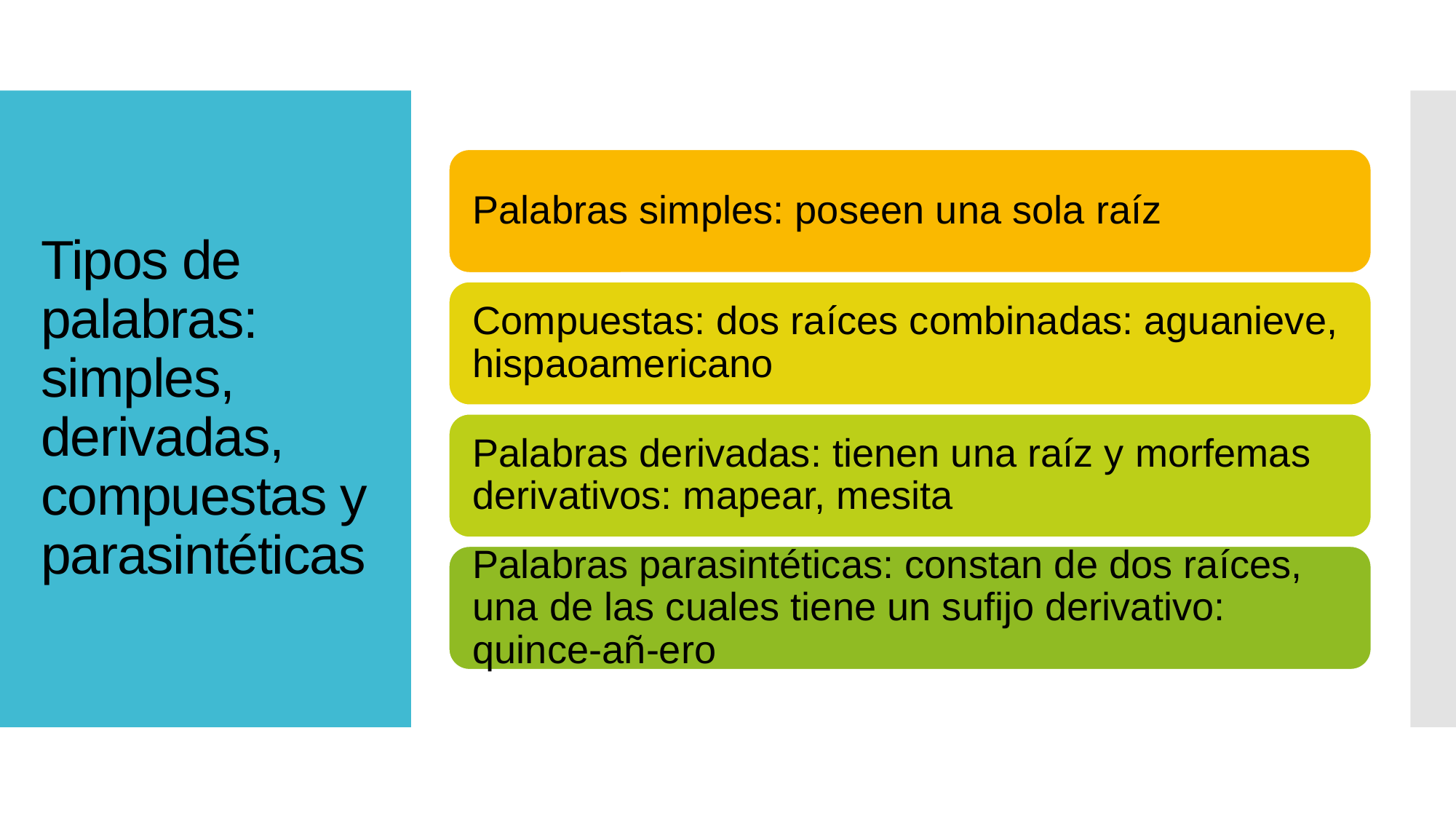

Palabras simples: poseen una sola raíz
Compuestas: dos raíces combinadas: aguanieve, hispaoamericano
Palabras derivadas: tienen una raíz y morfemas derivativos: mapear, mesita
Palabras parasintéticas: constan de dos raíces, una de las cuales tiene un sufijo derivativo: quince-añ-ero
# Tipos de palabras: simples, derivadas, compuestas y parasintéticas